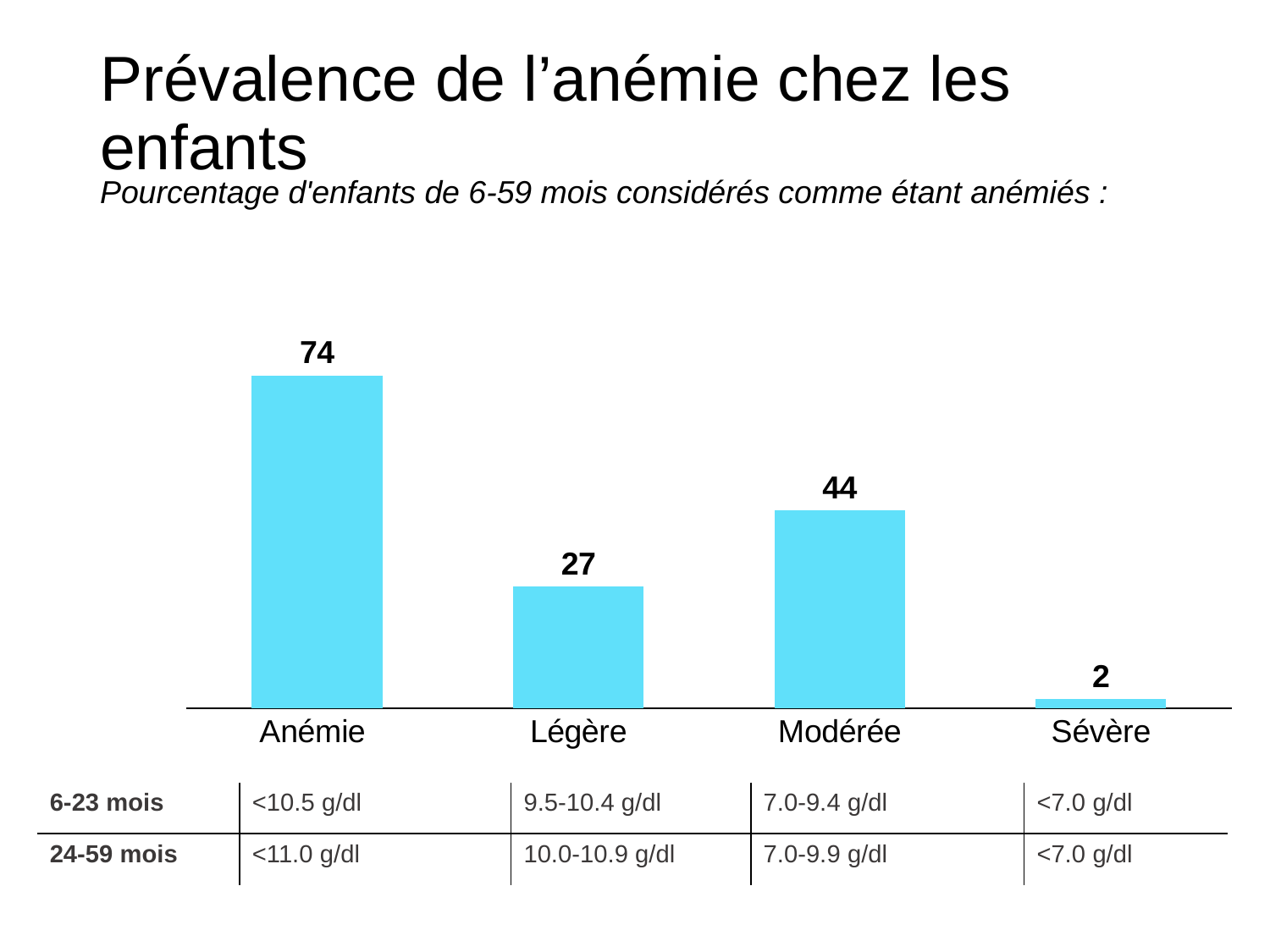

# Prévalence de l’anémie chez les enfants
Pourcentage d'enfants de 6-59 mois considérés comme étant anémiés :

### Chart

| Category | Anémie  |
|---|---|
| Anémie  | 74.0 |
| Légère | 27.0 |
| Modérée | 44.0 |
| Sévère | 2.0 |
| 6-23 mois | <10.5 g/dl | 9.5-10.4 g/dl | 7.0-9.4 g/dl | <7.0 g/dl |
| --- | --- | --- | --- | --- |
| 24-59 mois | <11.0 g/dl | 10.0-10.9 g/dl | 7.0-9.9 g/dl | <7.0 g/dl |